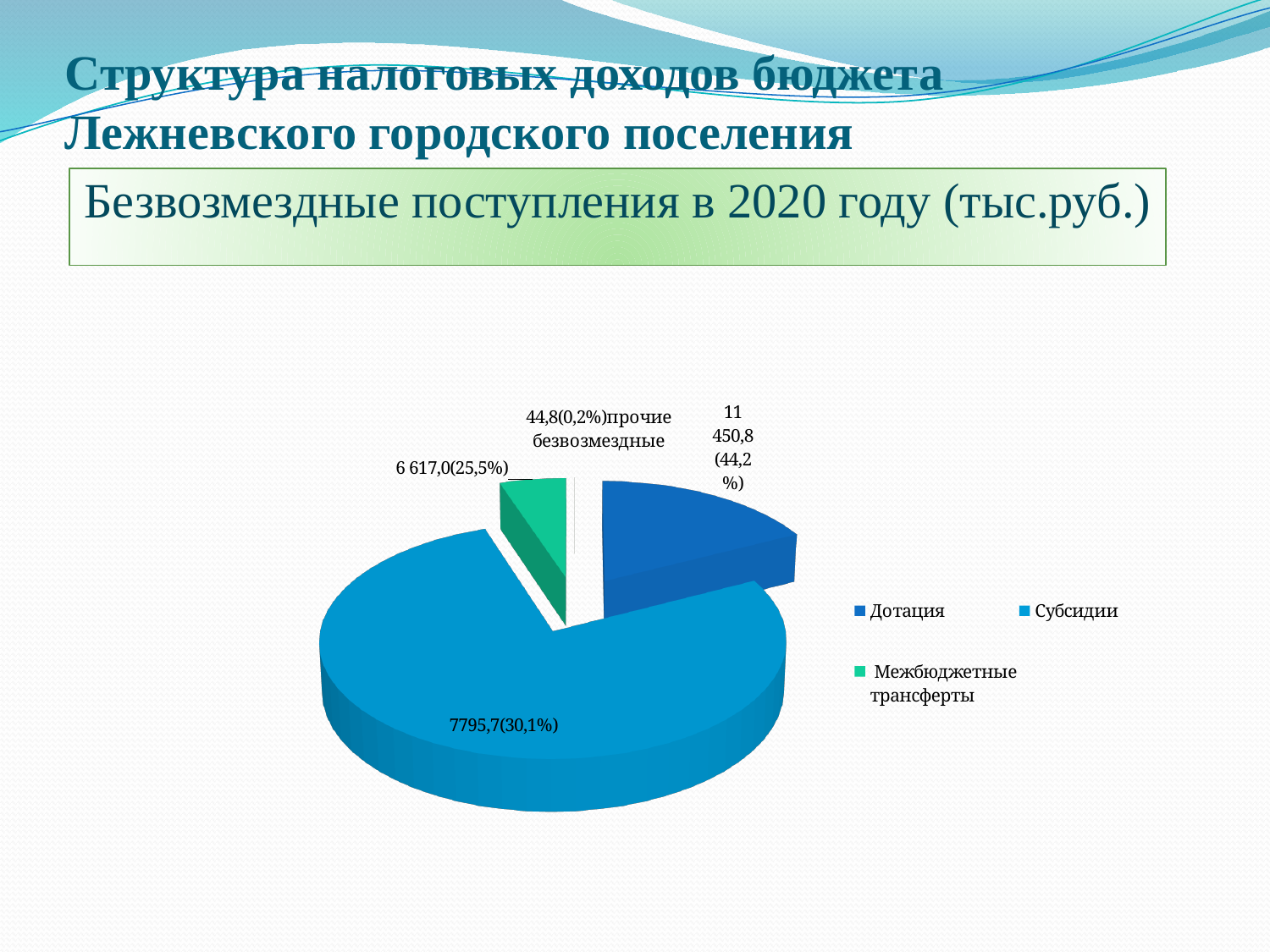

# Структура налоговых доходов бюджета Лежневского городского поселения
Безвозмездные поступления в 2020 году (тыс.руб.)

[unsupported chart]